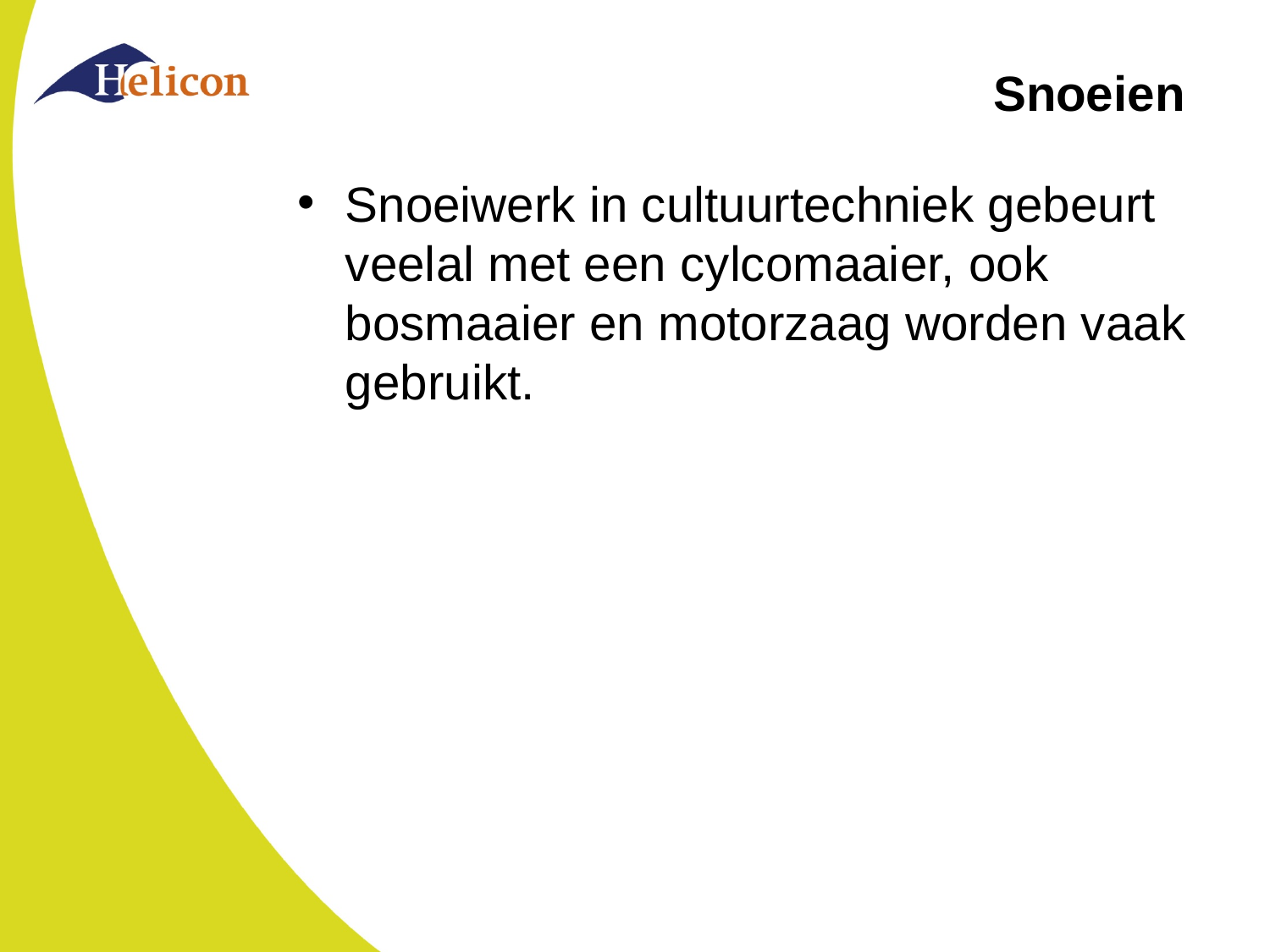

# Snoeien
Snoeiwerk in cultuurtechniek gebeurt veelal met een cylcomaaier, ook bosmaaier en motorzaag worden vaak gebruikt.